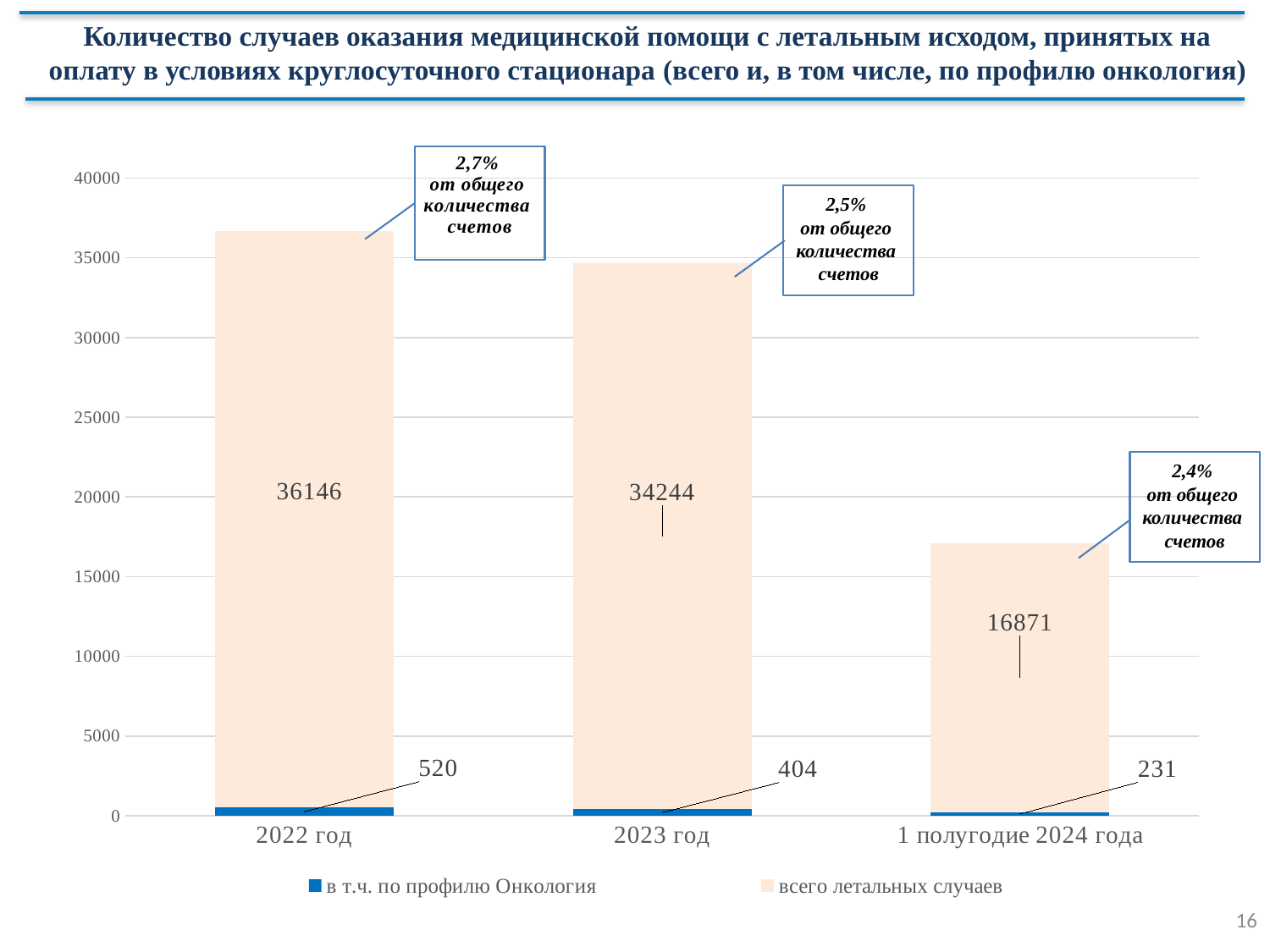

Количество случаев оказания медицинской помощи с летальным исходом, принятых на оплату в условиях круглосуточного стационара (всего и, в том числе, по профилю онкология)

### Chart

| Category | в т.ч. по профилю Онкология  | всего летальных случаев |
|---|---|---|
| 2022 год | 520.0 | 36146.0 |
| 2023 год | 404.0 | 34244.0 |
| 1 полугодие 2024 года | 231.0 | 16871.0 |
2,5%
от общего
количества
счетов
2,4%
от общего
количества
счетов
16